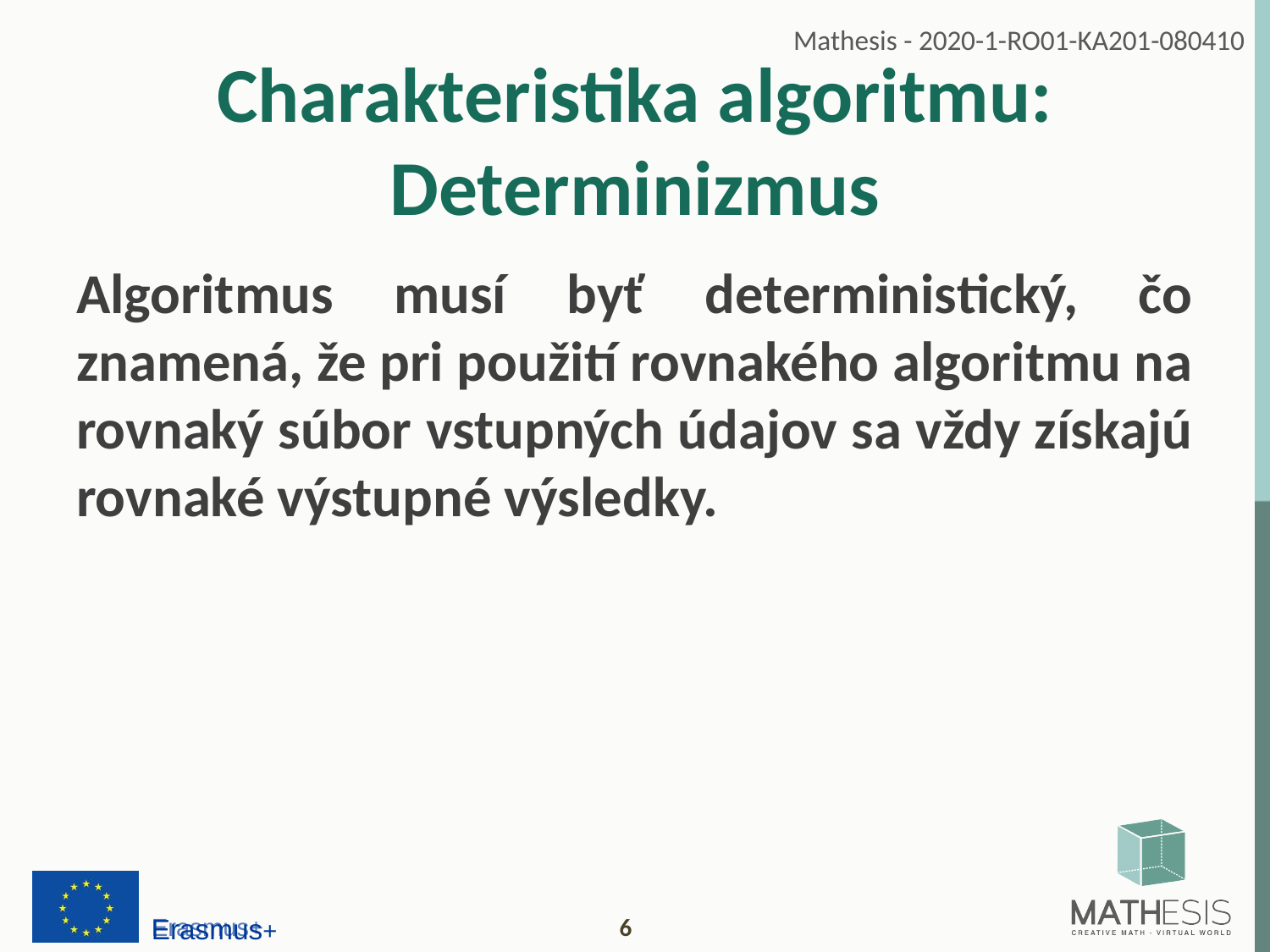

# Charakteristika algoritmu: Determinizmus
Algoritmus musí byť deterministický, čo znamená, že pri použití rovnakého algoritmu na rovnaký súbor vstupných údajov sa vždy získajú rovnaké výstupné výsledky.